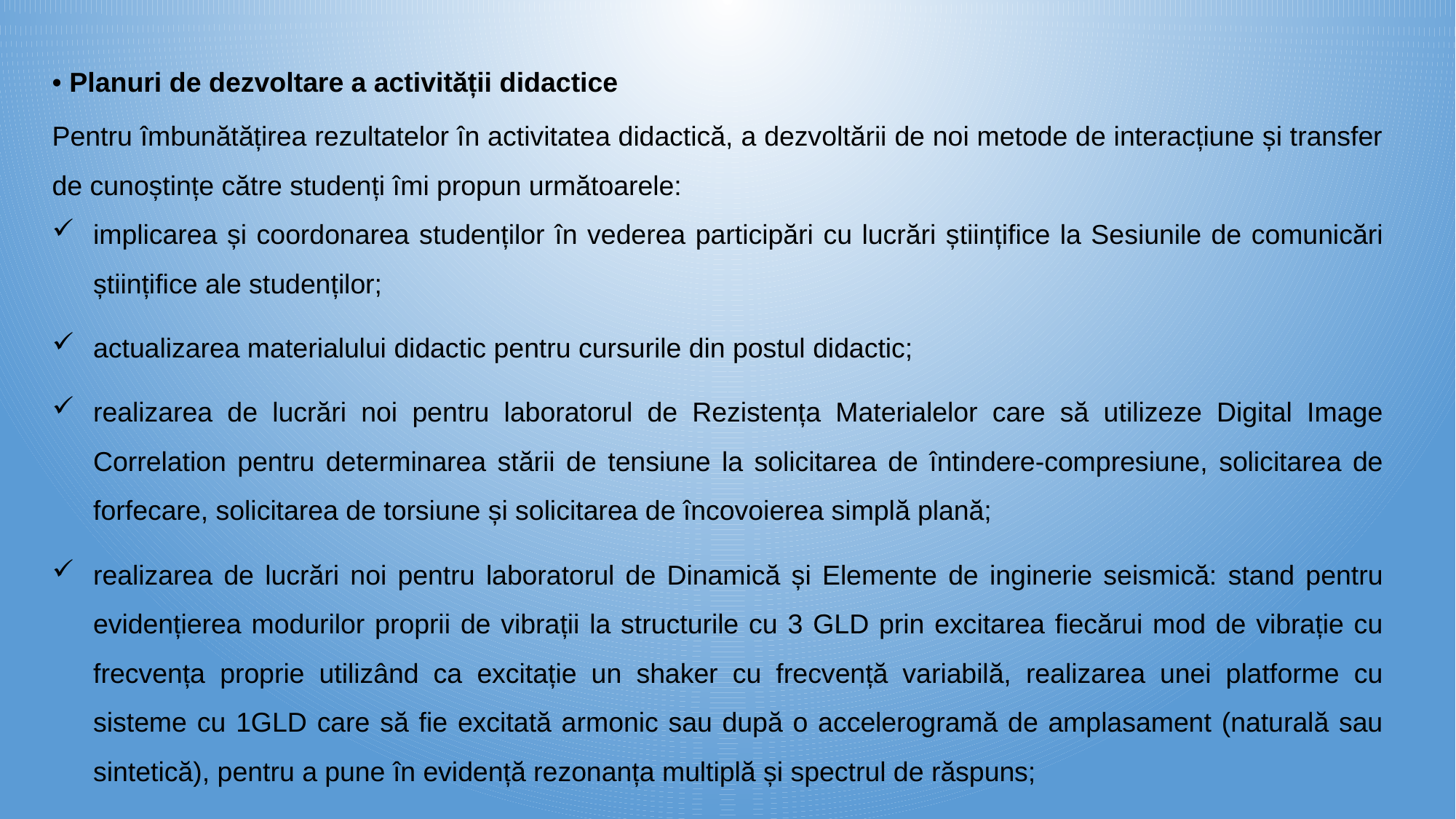

• Planuri de dezvoltare a activității didactice
Pentru îmbunătățirea rezultatelor în activitatea didactică, a dezvoltării de noi metode de interacțiune și transfer de cunoștințe către studenți îmi propun următoarele:
implicarea și coordonarea studenților în vederea participări cu lucrări științifice la Sesiunile de comunicări științifice ale studenților;
actualizarea materialului didactic pentru cursurile din postul didactic;
realizarea de lucrări noi pentru laboratorul de Rezistența Materialelor care să utilizeze Digital Image Correlation pentru determinarea stării de tensiune la solicitarea de întindere-compresiune, solicitarea de forfecare, solicitarea de torsiune și solicitarea de încovoierea simplă plană;
realizarea de lucrări noi pentru laboratorul de Dinamică și Elemente de inginerie seismică: stand pentru evidențierea modurilor proprii de vibrații la structurile cu 3 GLD prin excitarea fiecărui mod de vibrație cu frecvența proprie utilizând ca excitație un shaker cu frecvență variabilă, realizarea unei platforme cu sisteme cu 1GLD care să fie excitată armonic sau după o accelerogramă de amplasament (naturală sau sintetică), pentru a pune în evidență rezonanța multiplă și spectrul de răspuns;